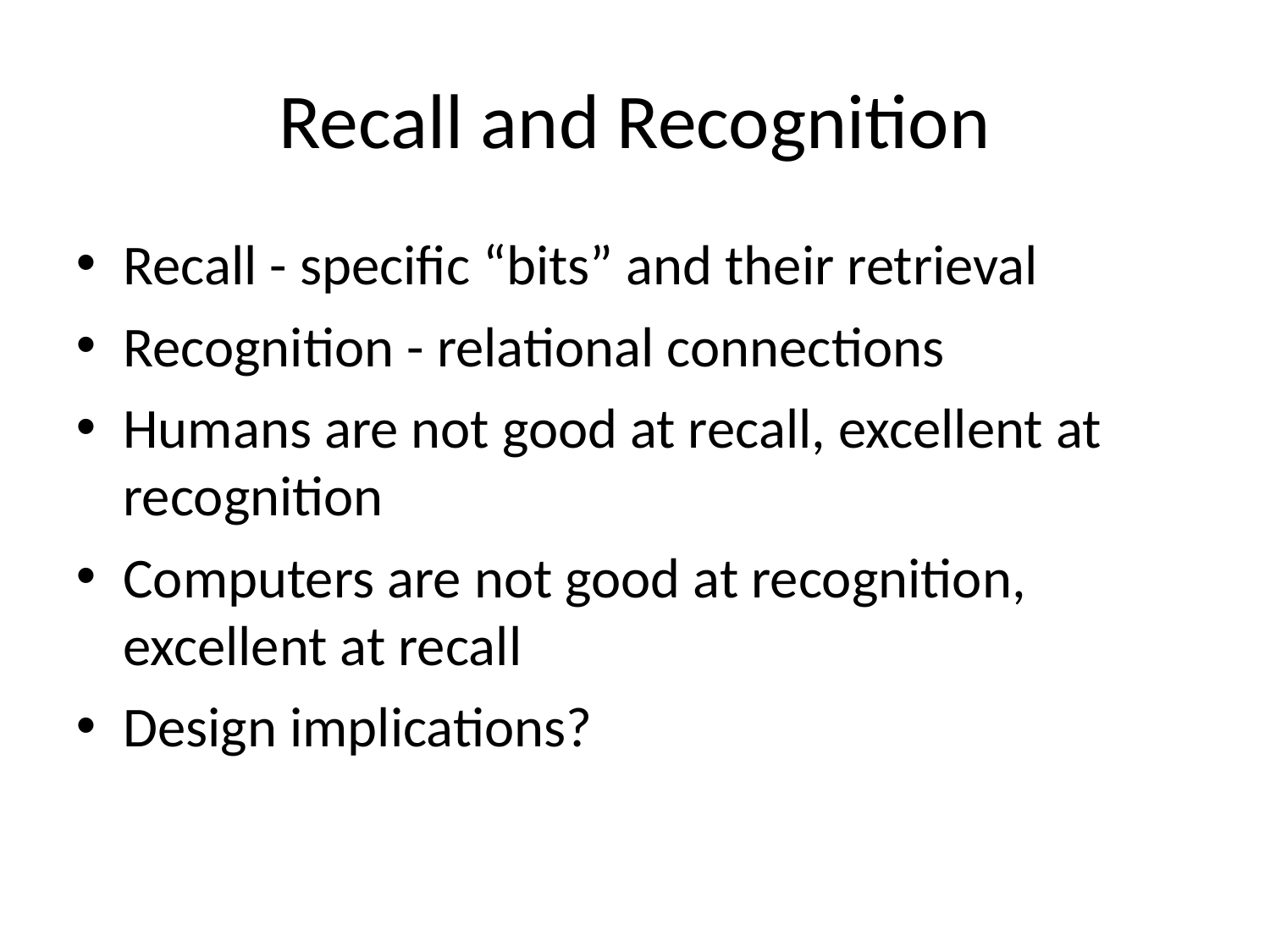

Recall and Recognition
Recall - specific “bits” and their retrieval
Recognition - relational connections
Humans are not good at recall, excellent at recognition
Computers are not good at recognition, excellent at recall
Design implications?